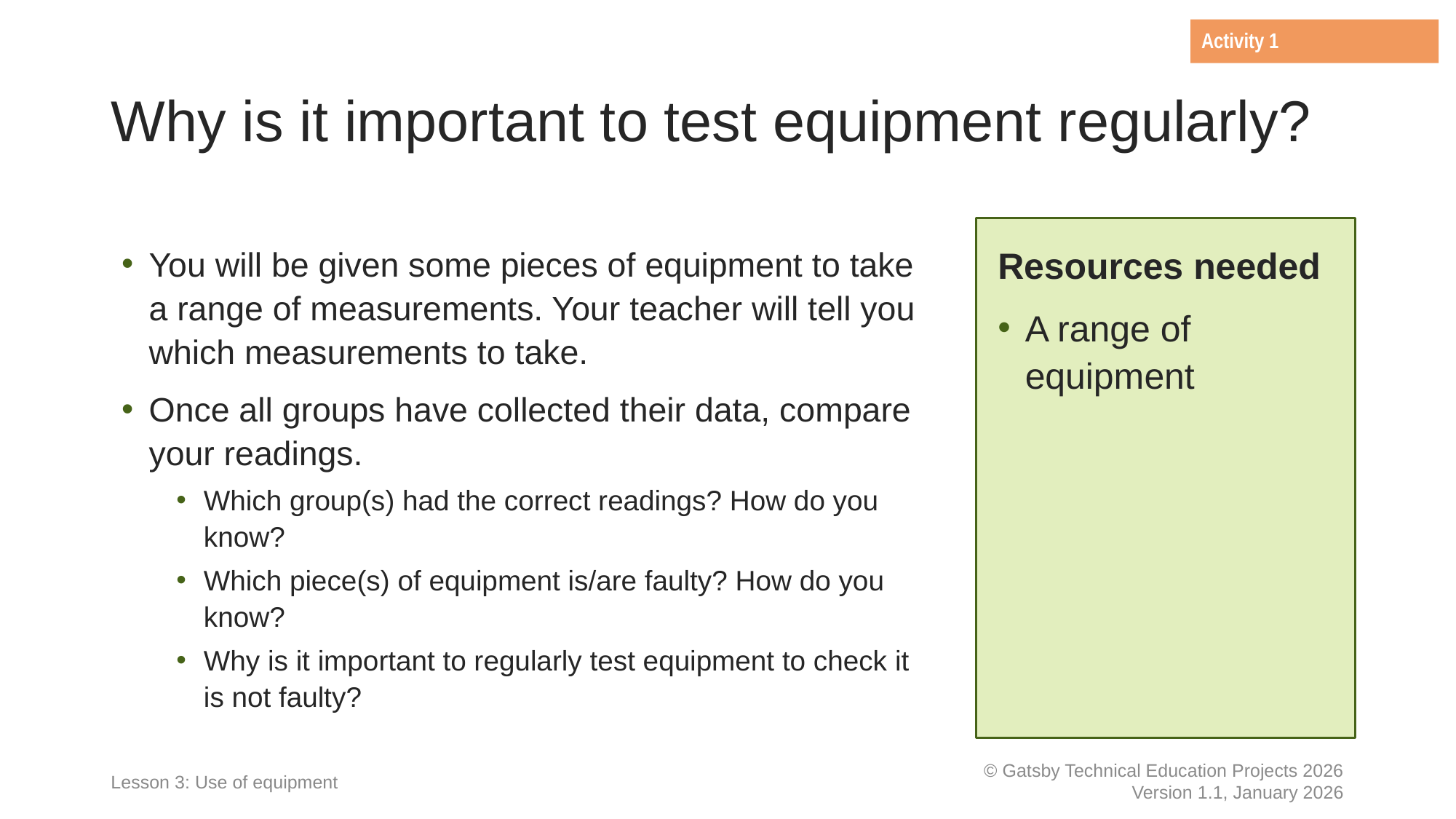

Activity 1
# Why is it important to test equipment regularly?
You will be given some pieces of equipment to take a range of measurements. Your teacher will tell you which measurements to take.
Once all groups have collected their data, compare your readings.
Which group(s) had the correct readings? How do you know?
Which piece(s) of equipment is/are faulty? How do you know?
Why is it important to regularly test equipment to check it is not faulty?

Resources needed
A range of equipment
Lesson 3: Use of equipment